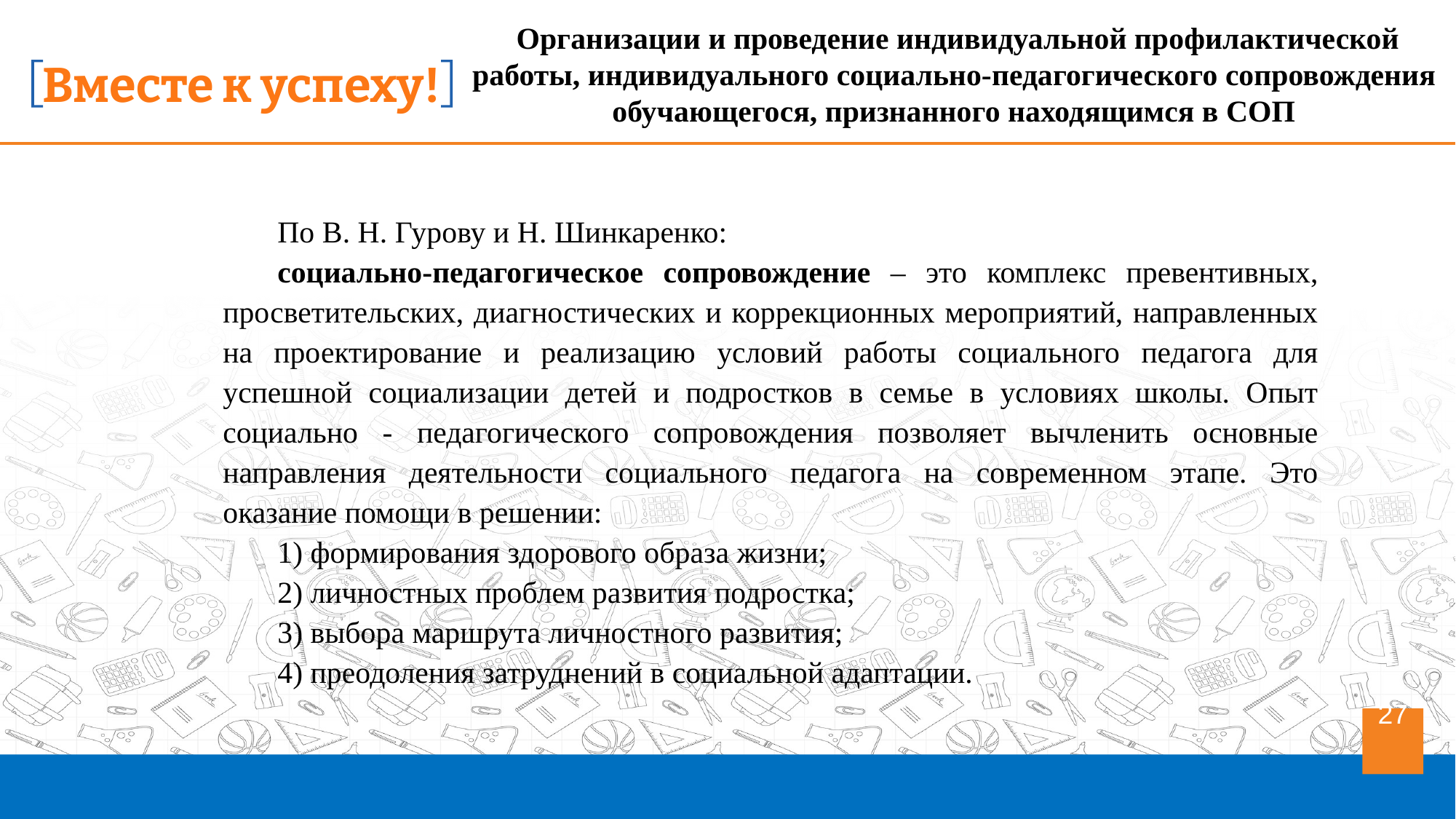

Организации и проведение индивидуальной профилактической работы, индивидуального социально-педагогического сопровождения обучающегося, признанного находящимся в СОП
По В. Н. Гурову и Н. Шинкаренко:
социально-педагогическое сопровождение – это комплекс превентивных, просветительских, диагностических и коррекционных мероприятий, направленных на проектирование и реализацию условий работы социального педагога для успешной социализации детей и подростков в семье в условиях школы. Опыт социально - педагогического сопровождения позволяет вычленить основные направления деятельности социального педагога на современном этапе. Это оказание помощи в решении:
1) формирования здорового образа жизни;
2) личностных проблем развития подростка;
3) выбора маршрута личностного развития;
4) преодоления затруднений в социальной адаптации.